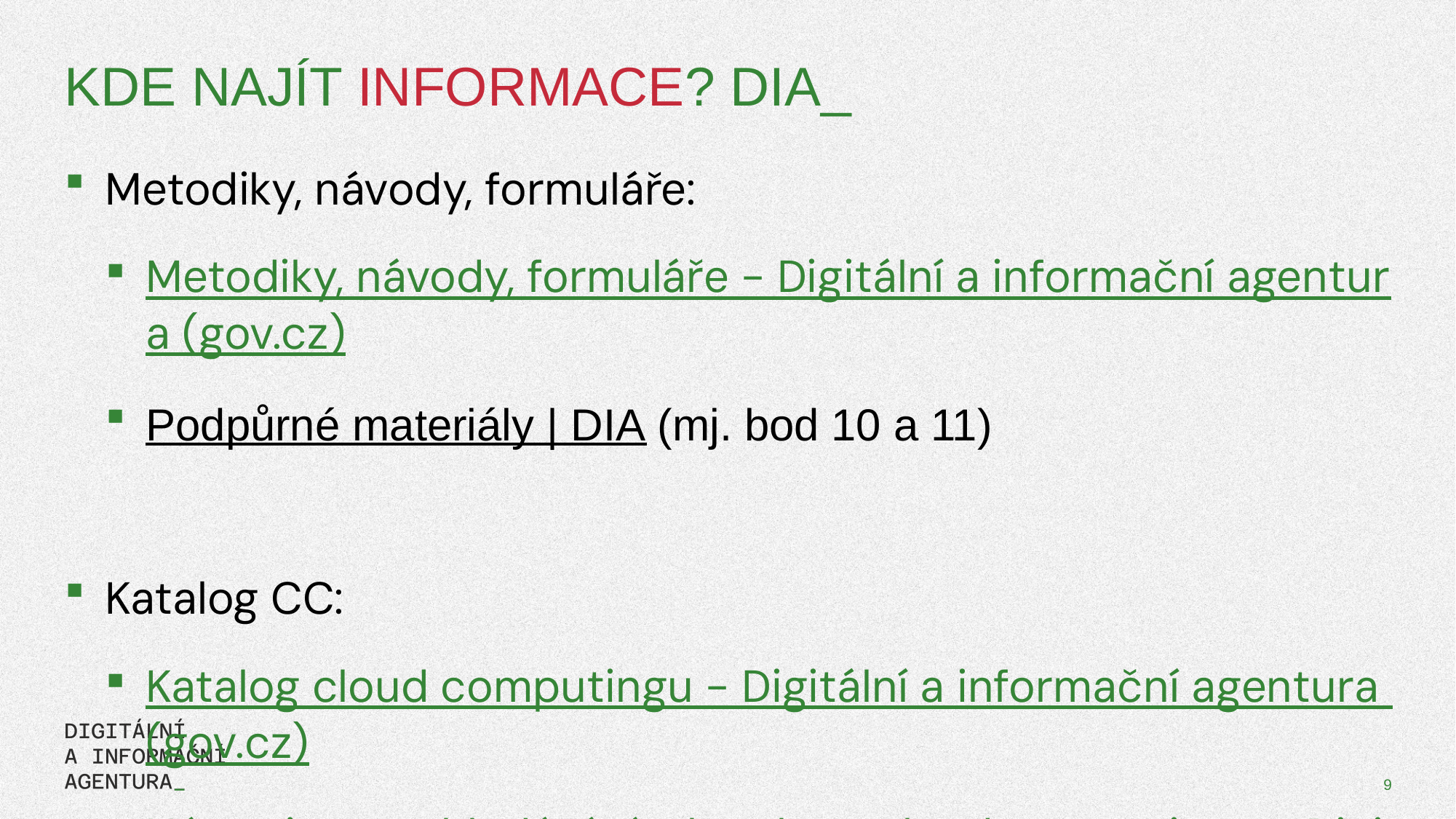

# Kde najít informace? DIA_
Metodiky, návody, formuláře:
Metodiky, návody, formuláře - Digitální a informační agentura (gov.cz)
Podpůrné materiály | DIA (mj. bod 10 a 11)

Katalog CC:
Katalog cloud computingu - Digitální a informační agentura (gov.cz)
Nástroj pro vyhledávání v katalogu cloud computingu - Digitální a informační agentura (gov.cz)

9